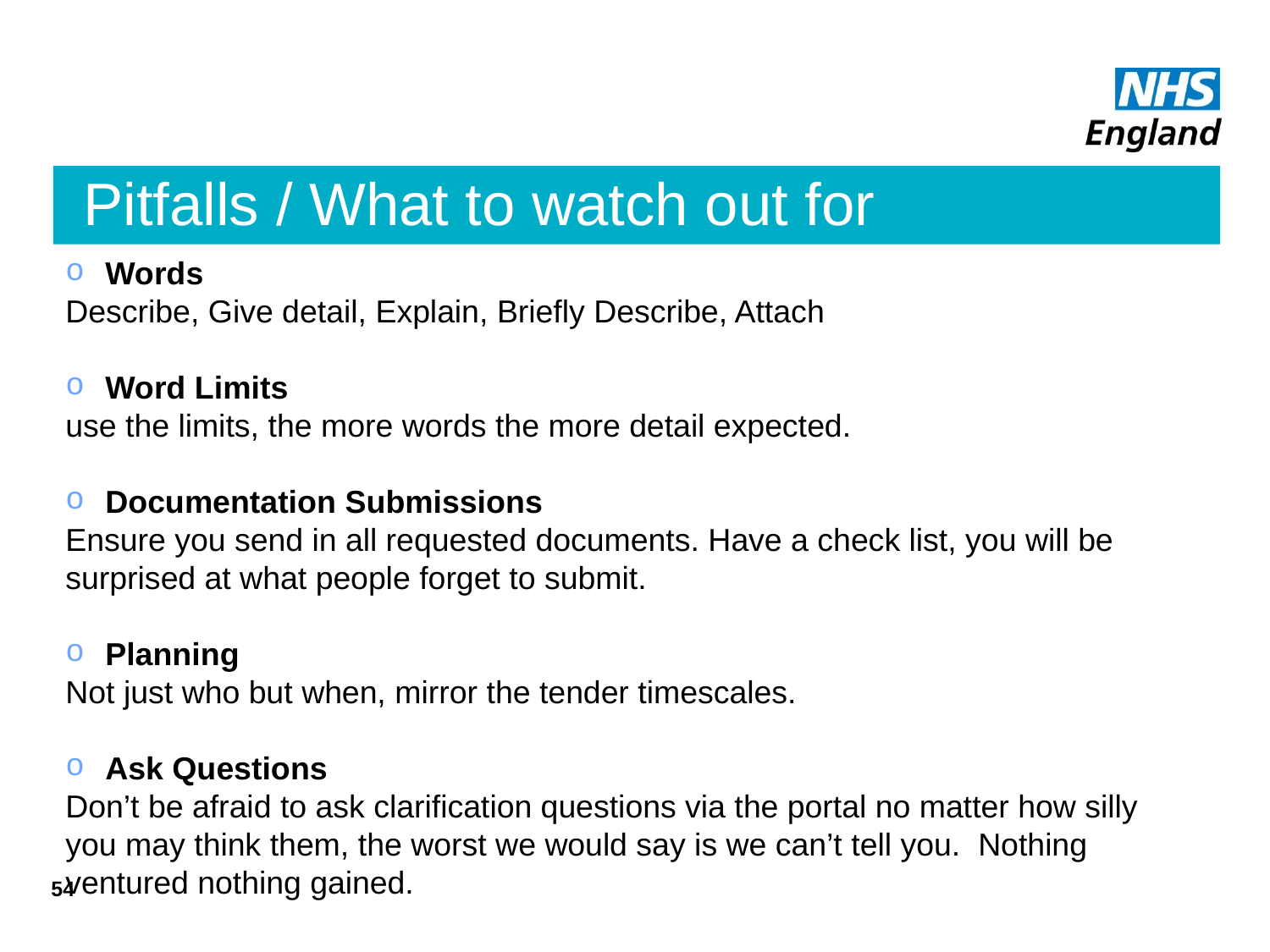

# Pitfalls / What to watch out for
Words
Describe, Give detail, Explain, Briefly Describe, Attach

Word Limits
use the limits, the more words the more detail expected.

Documentation Submissions
Ensure you send in all requested documents. Have a check list, you will be surprised at what people forget to submit.

Planning
Not just who but when, mirror the tender timescales.

Ask Questions
Don’t be afraid to ask clarification questions via the portal no matter how silly you may think them, the worst we would say is we can’t tell you.  Nothing ventured nothing gained.

54